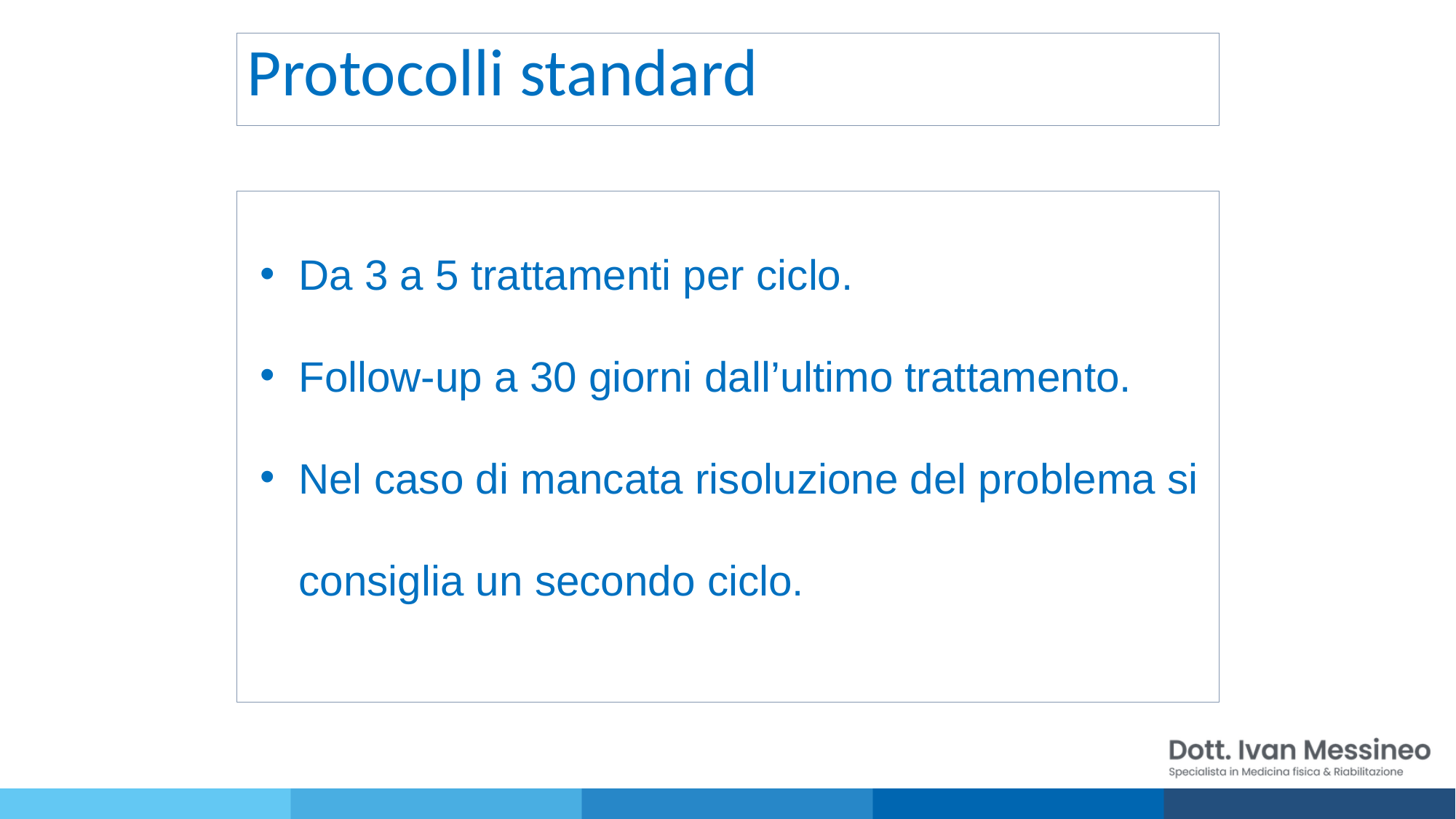

Protocolli standard
Da 3 a 5 trattamenti per ciclo.
Follow-up a 30 giorni dall’ultimo trattamento.
Nel caso di mancata risoluzione del problema si consiglia un secondo ciclo.